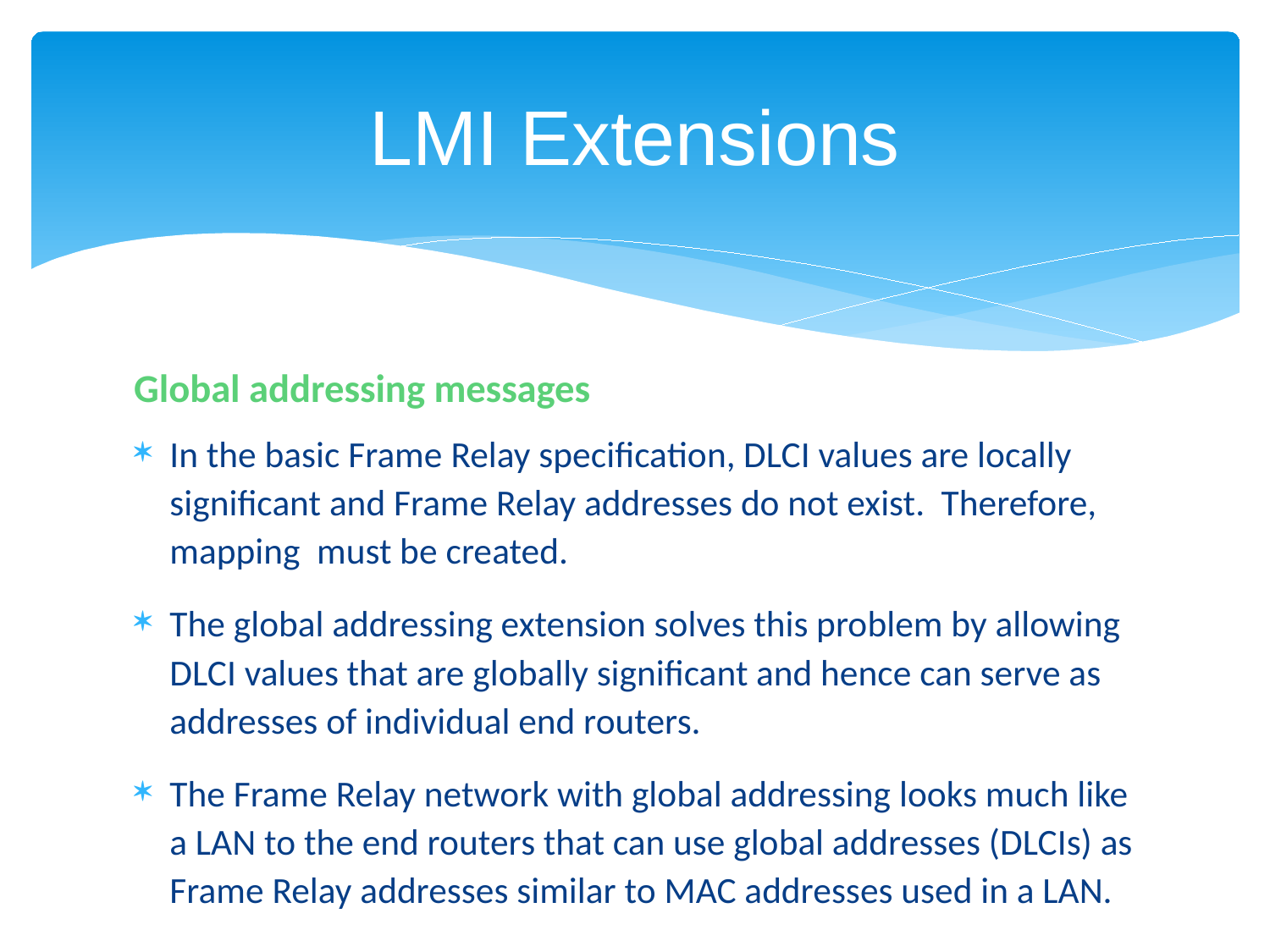

# LMI Extensions
Global addressing messages
In the basic Frame Relay specification, DLCI values are locally significant and Frame Relay addresses do not exist.  Therefore, mapping  must be created.
The global addressing extension solves this problem by allowing DLCI values that are globally significant and hence can serve as addresses of individual end routers.
The Frame Relay network with global addressing looks much like a LAN to the end routers that can use global addresses (DLCIs) as Frame Relay addresses similar to MAC addresses used in a LAN.